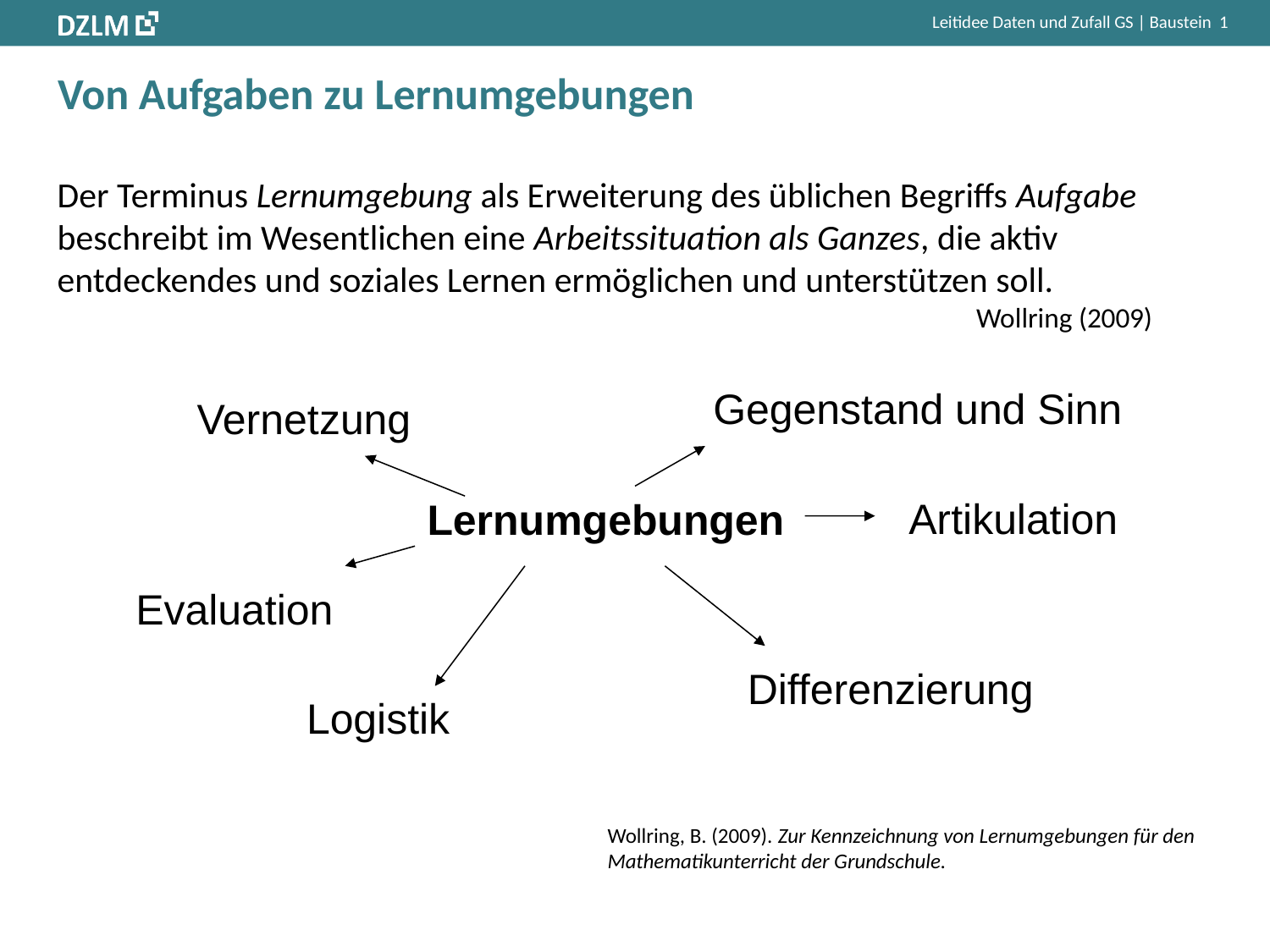

# Von Aufgaben zu Lernumgebungen
Der Terminus Lernumgebung als Erweiterung des üblichen Begriffs Aufgabe beschreibt im Wesentlichen eine Arbeitssituation als Ganzes, die aktiv entdeckendes und soziales Lernen ermöglichen und unterstützen soll.
Wollring (2009)
Gegenstand und Sinn
Vernetzung

Artikulation
Lernumgebungen

Evaluation
Differenzierung
Logistik
Wollring, B. (2009). Zur Kennzeichnung von Lernumgebungen für den Mathematikunterricht der Grundschule.